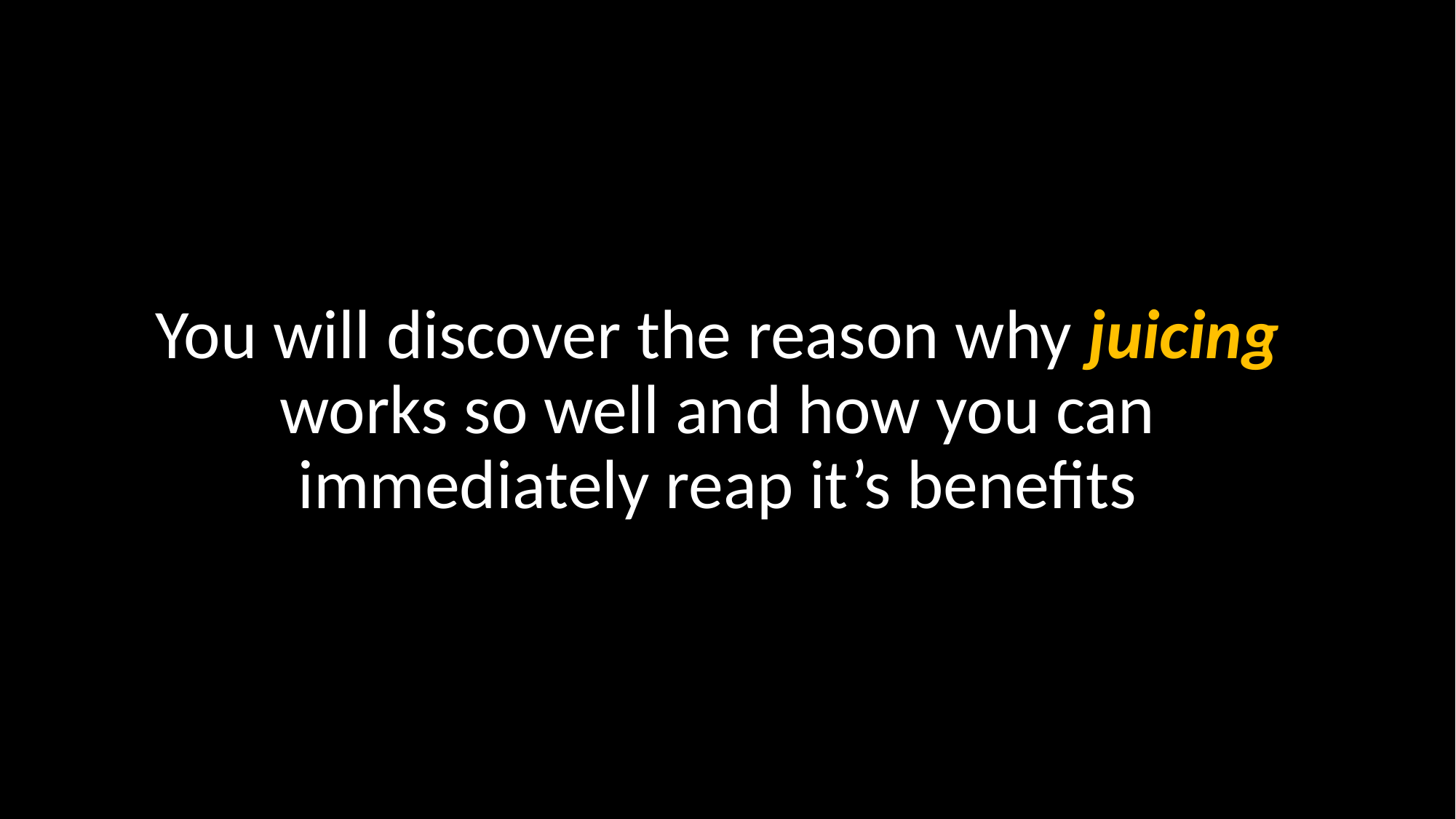

You will discover the reason why juicing works so well and how you can immediately reap it’s benefits